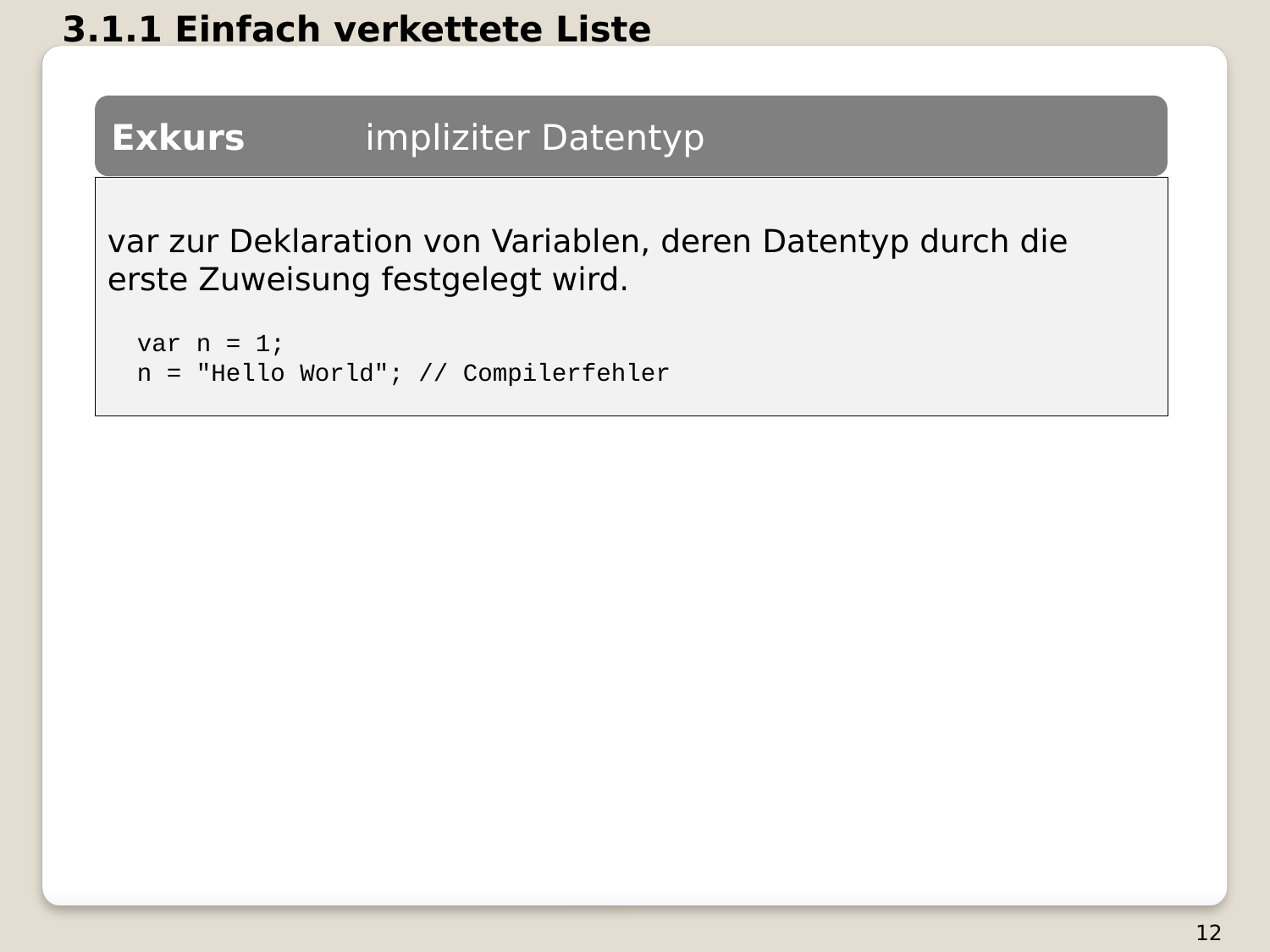

3.1.1 Einfach verkettete Liste
Exkurs 	impliziter Datentyp

var zur Deklaration von Variablen, deren Datentyp durch die erste Zuweisung festgelegt wird.

  var n = 1;
  n = "Hello World"; // Compilerfehler